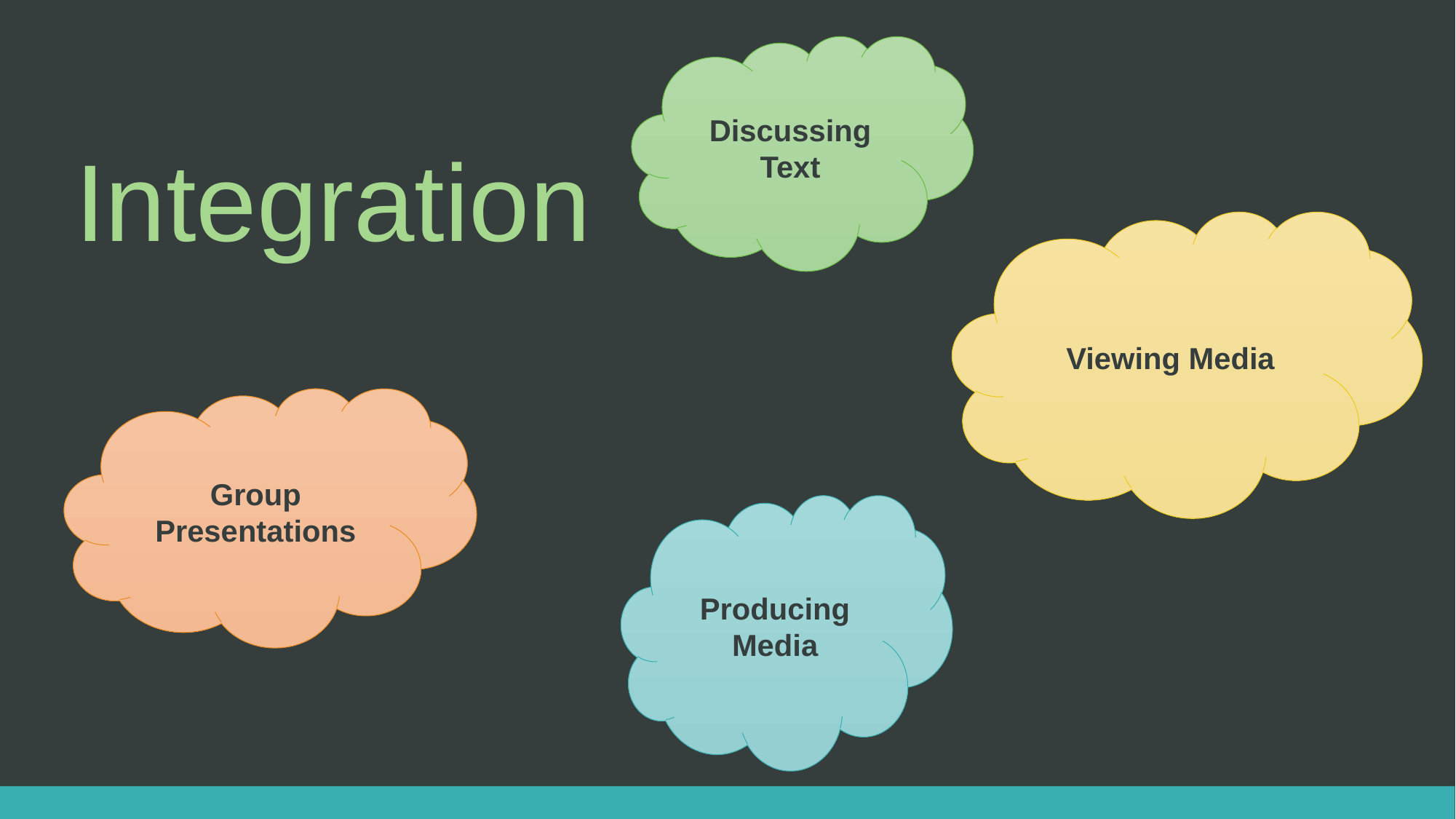

Discussing Text
# Integration
Viewing Media
Group Presentations
Producing Media